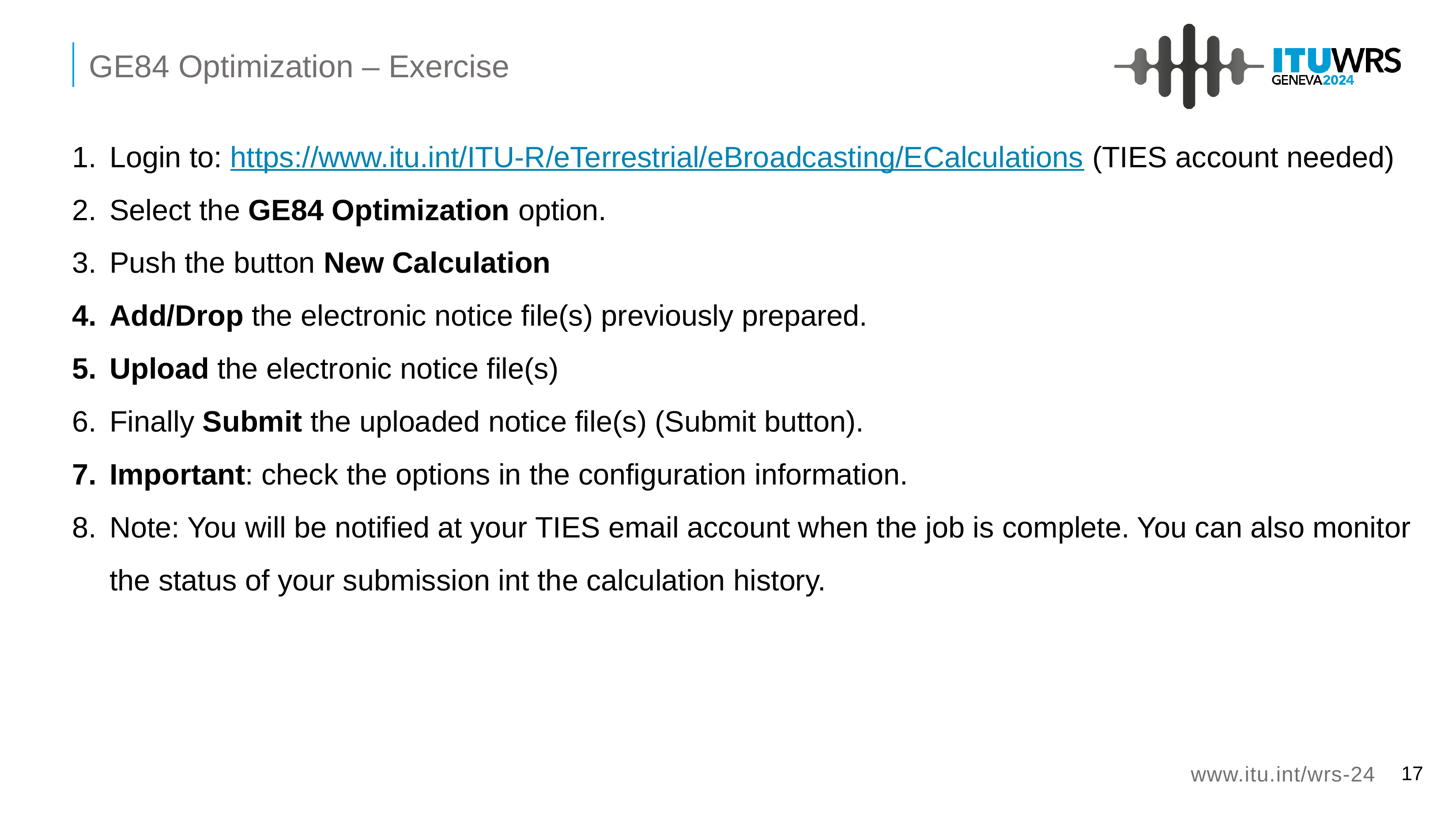

GE84 Optimization – Exercise
Login to: https://www.itu.int/ITU-R/eTerrestrial/eBroadcasting/ECalculations (TIES account needed)
Select the GE84 Optimization option.
Push the button New Calculation
Add/Drop the electronic notice file(s) previously prepared.
Upload the electronic notice file(s)
Finally Submit the uploaded notice file(s) (Submit button).
Important: check the options in the configuration information.
Note: You will be notified at your TIES email account when the job is complete. You can also monitor the status of your submission int the calculation history.